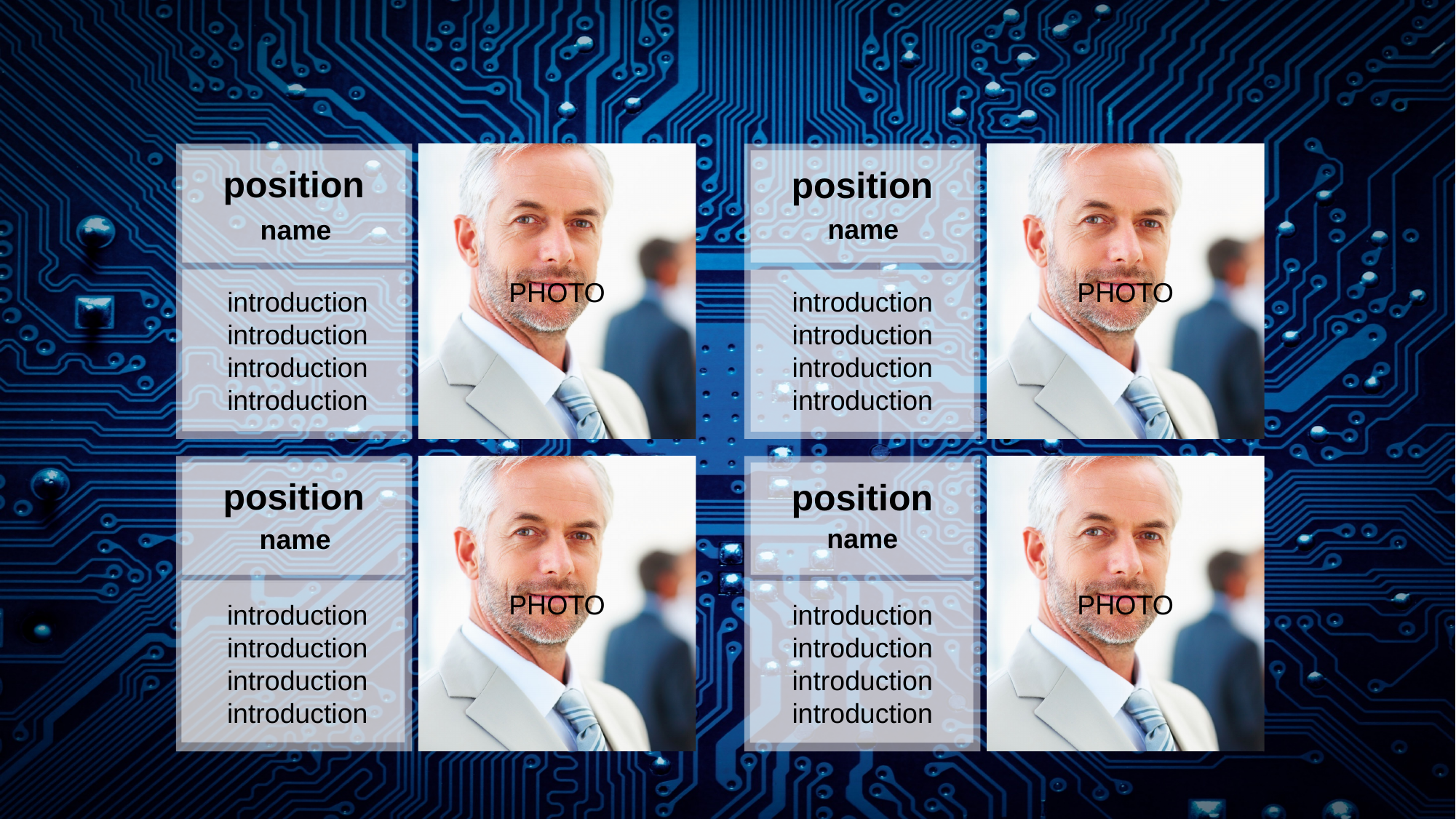

PHOTO

PHOTO

position
position
name
name

introduction
introduction
introduction
introduction

introduction
introduction
introduction
introduction

PHOTO

PHOTO

position
position
name
name

introduction
introduction
introduction
introduction

introduction
introduction
introduction
introduction